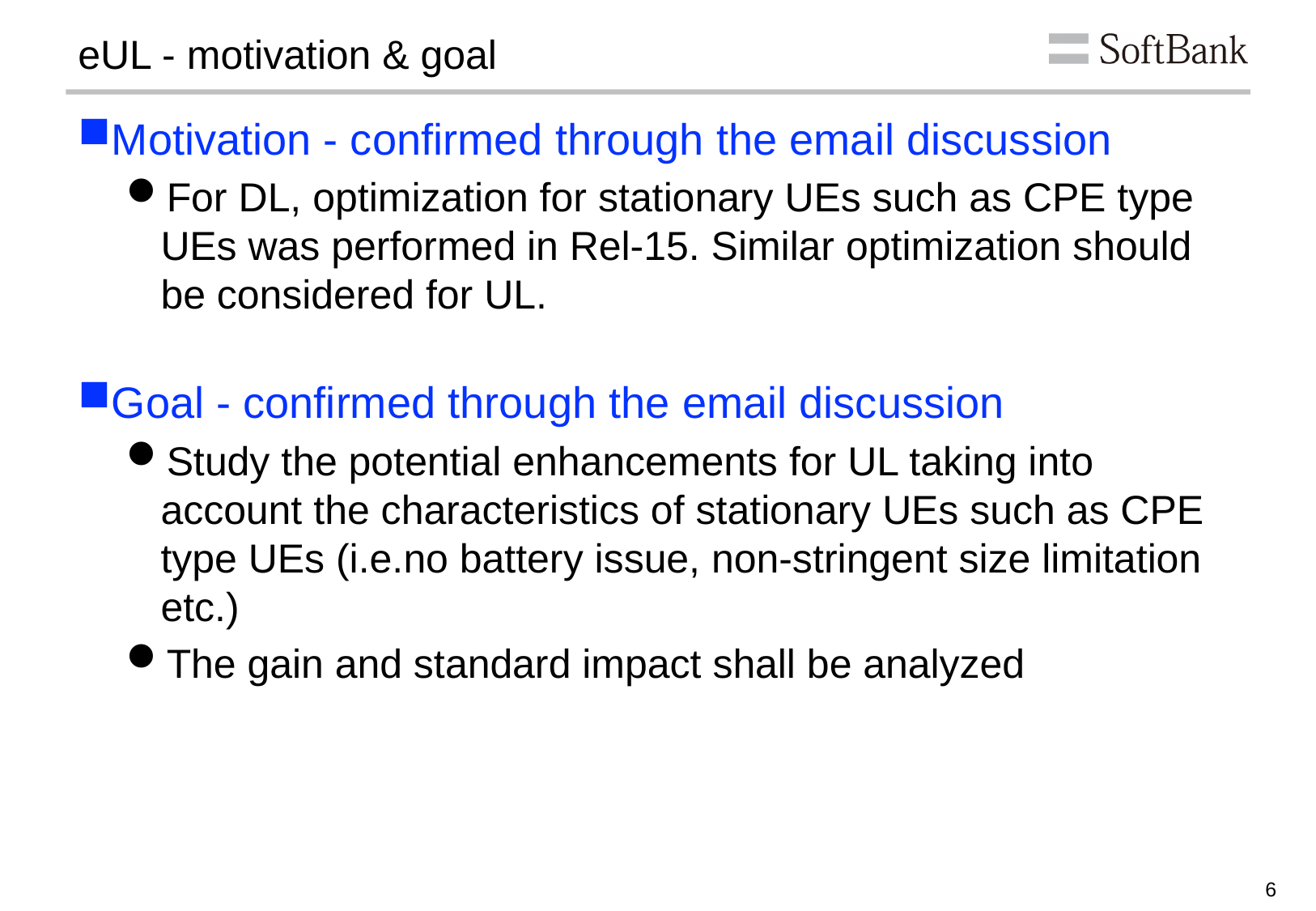

# eUL - motivation & goal
Motivation - confirmed through the email discussion
For DL, optimization for stationary UEs such as CPE type UEs was performed in Rel-15. Similar optimization should be considered for UL.

Goal - confirmed through the email discussion
Study the potential enhancements for UL taking into account the characteristics of stationary UEs such as CPE type UEs (i.e.no battery issue, non-stringent size limitation etc.)
The gain and standard impact shall be analyzed